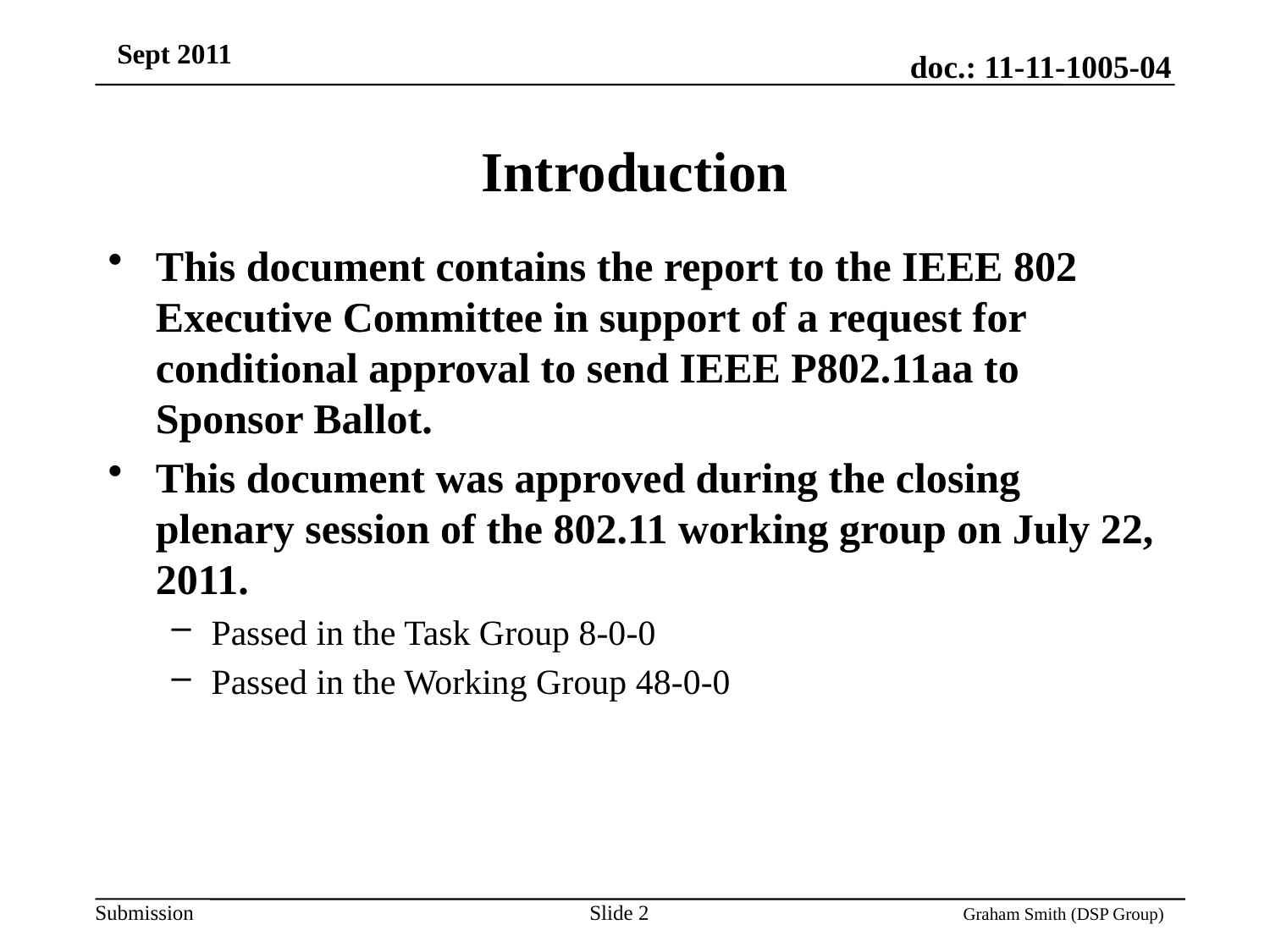

# Introduction
This document contains the report to the IEEE 802 Executive Committee in support of a request for conditional approval to send IEEE P802.11aa to Sponsor Ballot.
This document was approved during the closing plenary session of the 802.11 working group on July 22, 2011.
Passed in the Task Group 8-0-0
Passed in the Working Group 48-0-0

Slide 2